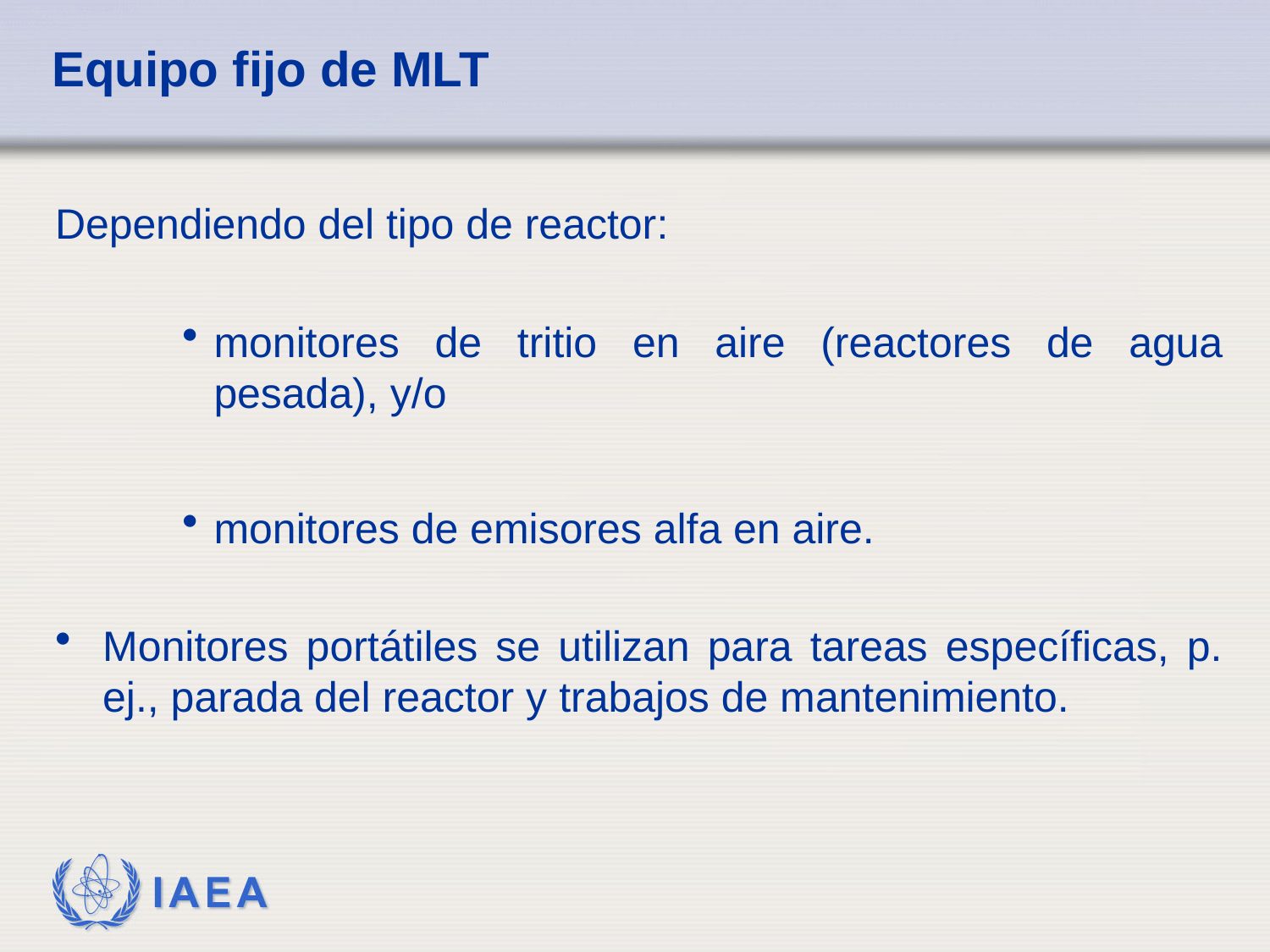

# Equipo fijo de MLT
Dependiendo del tipo de reactor:

monitores de tritio en aire (reactores de agua pesada), y/o

monitores de emisores alfa en aire.

Monitores portátiles se utilizan para tareas específicas, p. ej., parada del reactor y trabajos de mantenimiento.